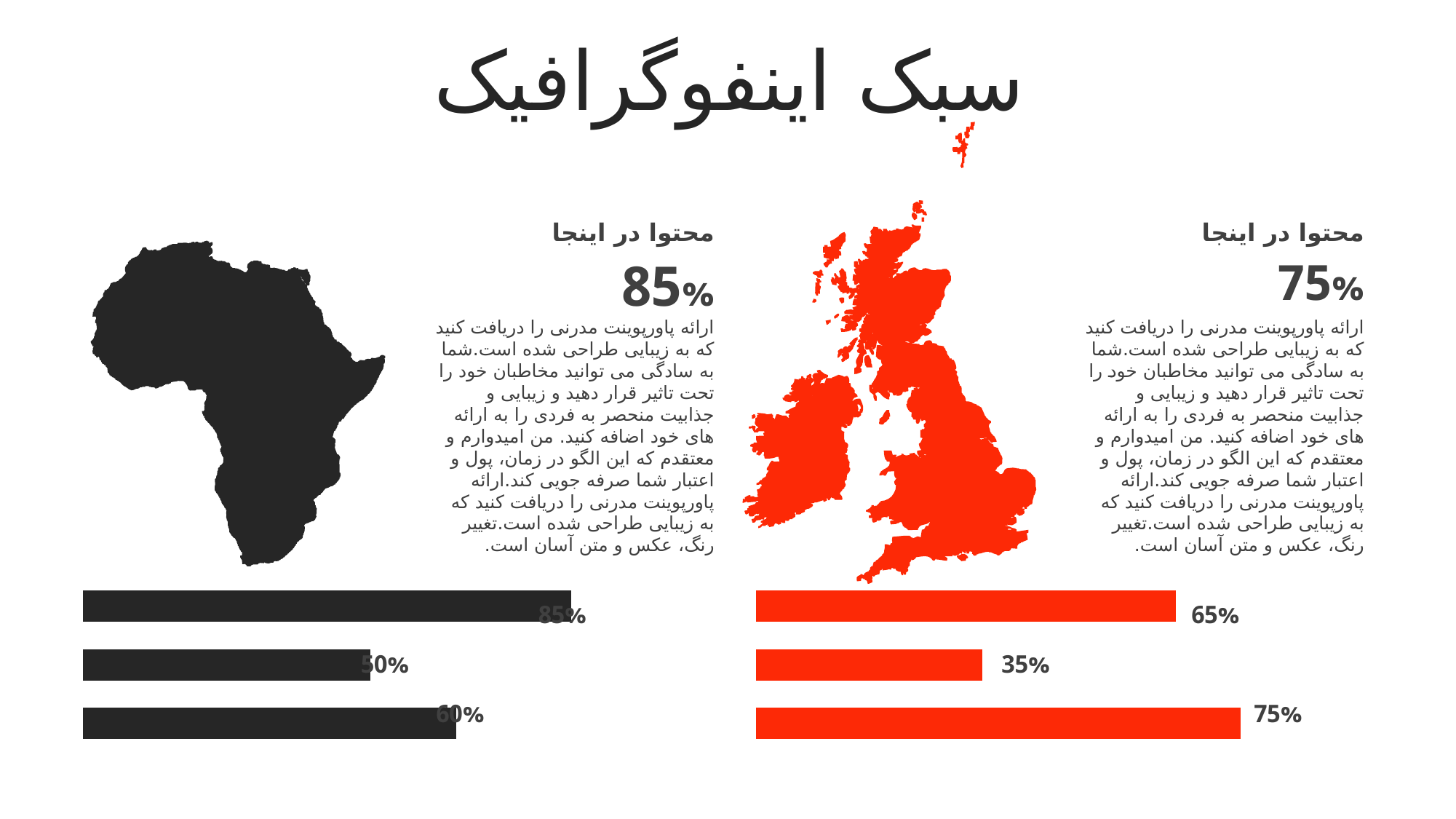

سبک اینفوگرافیک

محتوا در اینجا
85%
ارائه پاورپوینت مدرنی را دریافت کنید که به زیبایی طراحی شده است.شما به سادگی می توانید مخاطبان خود را تحت تاثیر قرار دهید و زیبایی و جذابیت منحصر به فردی را به ارائه های خود اضافه کنید. من امیدوارم و معتقدم که این الگو در زمان، پول و اعتبار شما صرفه جویی کند.ارائه پاورپوینت مدرنی را دریافت کنید که به زیبایی طراحی شده است.تغییر رنگ، عکس و متن آسان است.
محتوا در اینجا
75%
ارائه پاورپوینت مدرنی را دریافت کنید که به زیبایی طراحی شده است.شما به سادگی می توانید مخاطبان خود را تحت تاثیر قرار دهید و زیبایی و جذابیت منحصر به فردی را به ارائه های خود اضافه کنید. من امیدوارم و معتقدم که این الگو در زمان، پول و اعتبار شما صرفه جویی کند.ارائه پاورپوینت مدرنی را دریافت کنید که به زیبایی طراحی شده است.تغییر رنگ، عکس و متن آسان است.

### Chart

| Category |  |
|---|---|

### Chart

| Category |  |
|---|---|
85%
65%
50%
35%
60%
75%